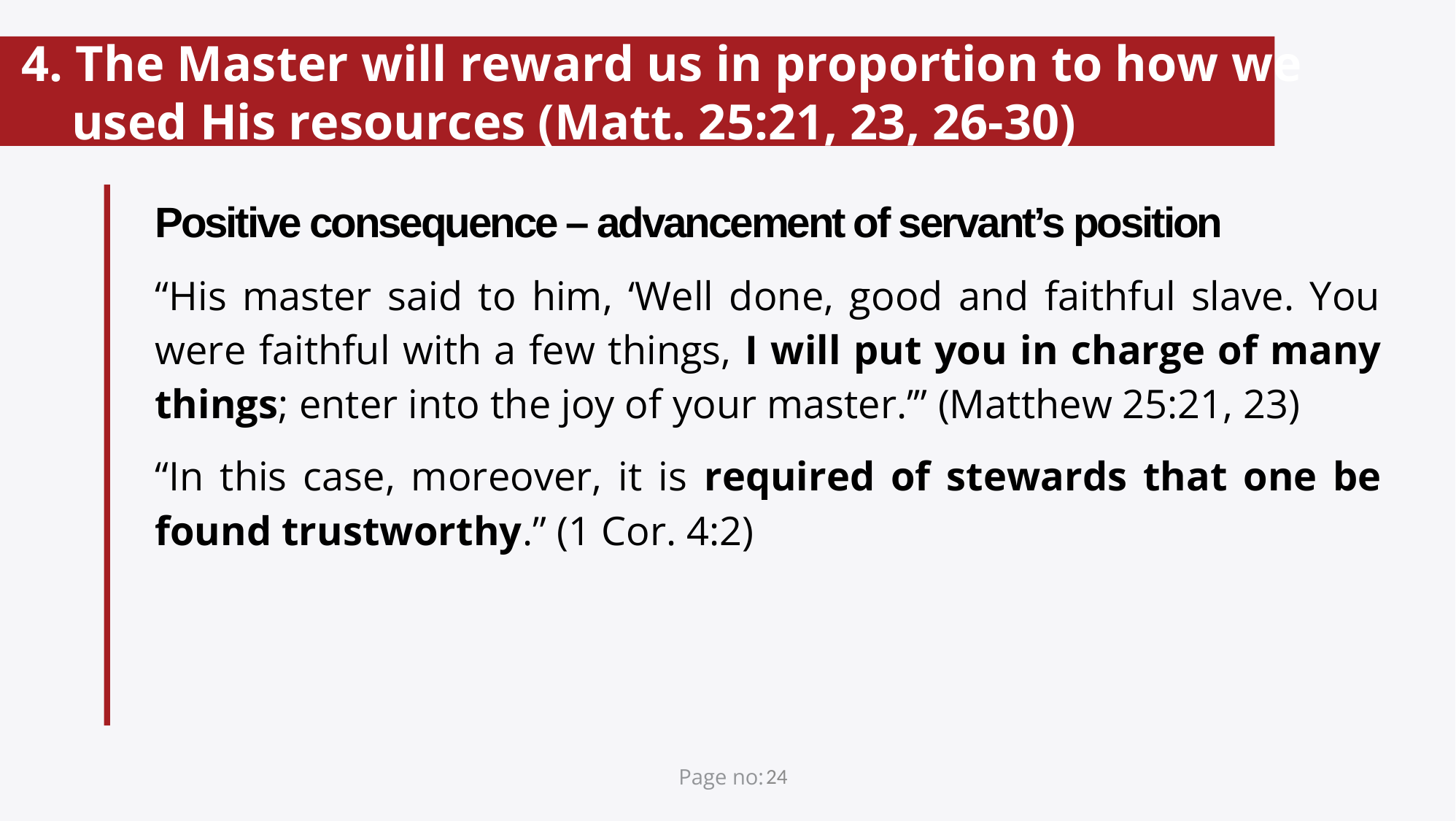

# 4. The Master will reward us in proportion to how we used His resources (Matt. 25:21, 23, 26-30)
Positive consequence – advancement of servant’s position
“His master said to him, ‘Well done, good and faithful slave. You were faithful with a few things, I will put you in charge of many things; enter into the joy of your master.’” (Matthew 25:21, 23)
“In this case, moreover, it is required of stewards that one be found trustworthy.” (1 Cor. 4:2)